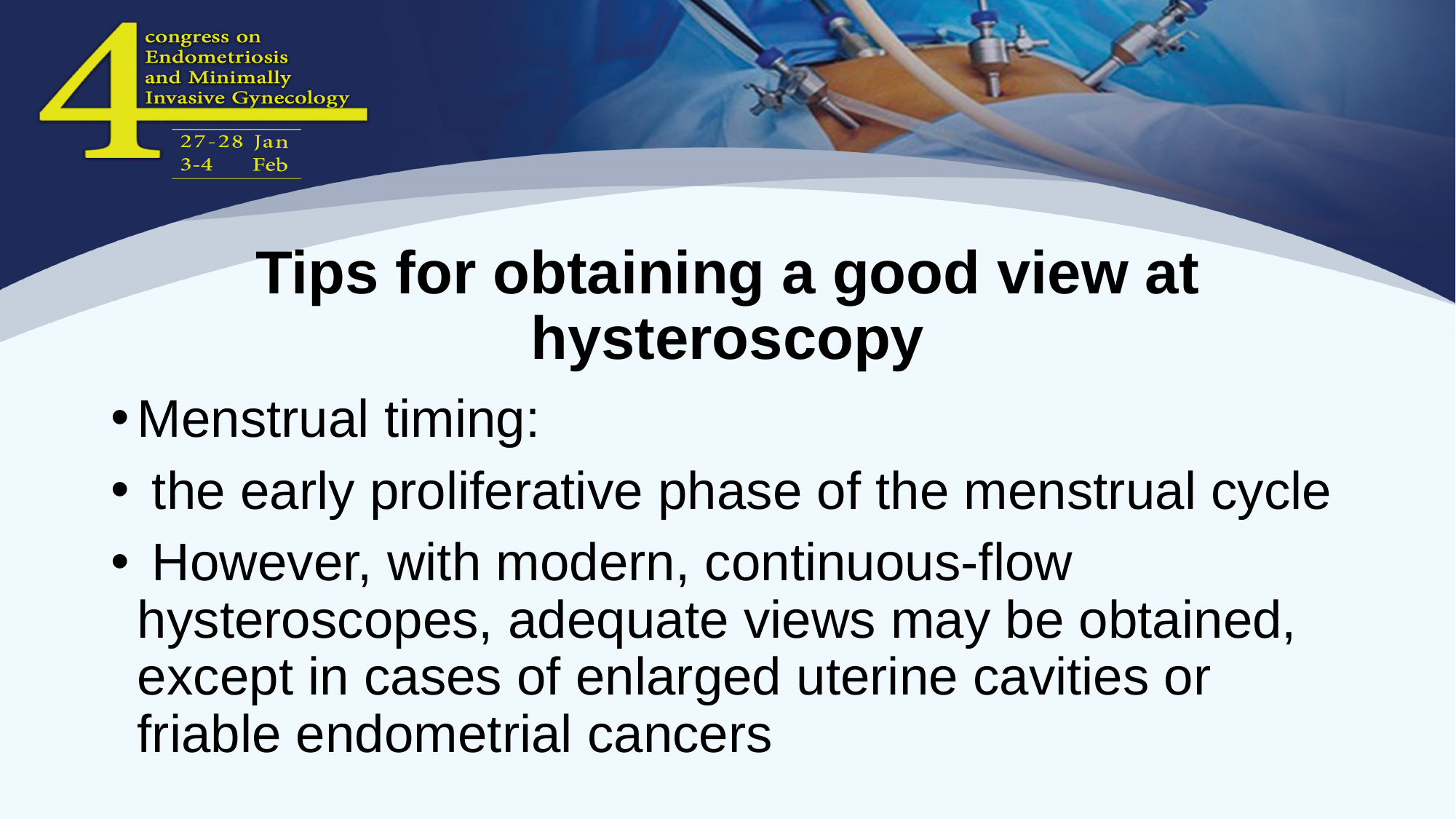

# Tips for obtaining a good view at hysteroscopy
Menstrual timing:
 the early proliferative phase of the menstrual cycle
 However, with modern, continuous-flow hysteroscopes, adequate views may be obtained, except in cases of enlarged uterine cavities or friable endometrial cancers